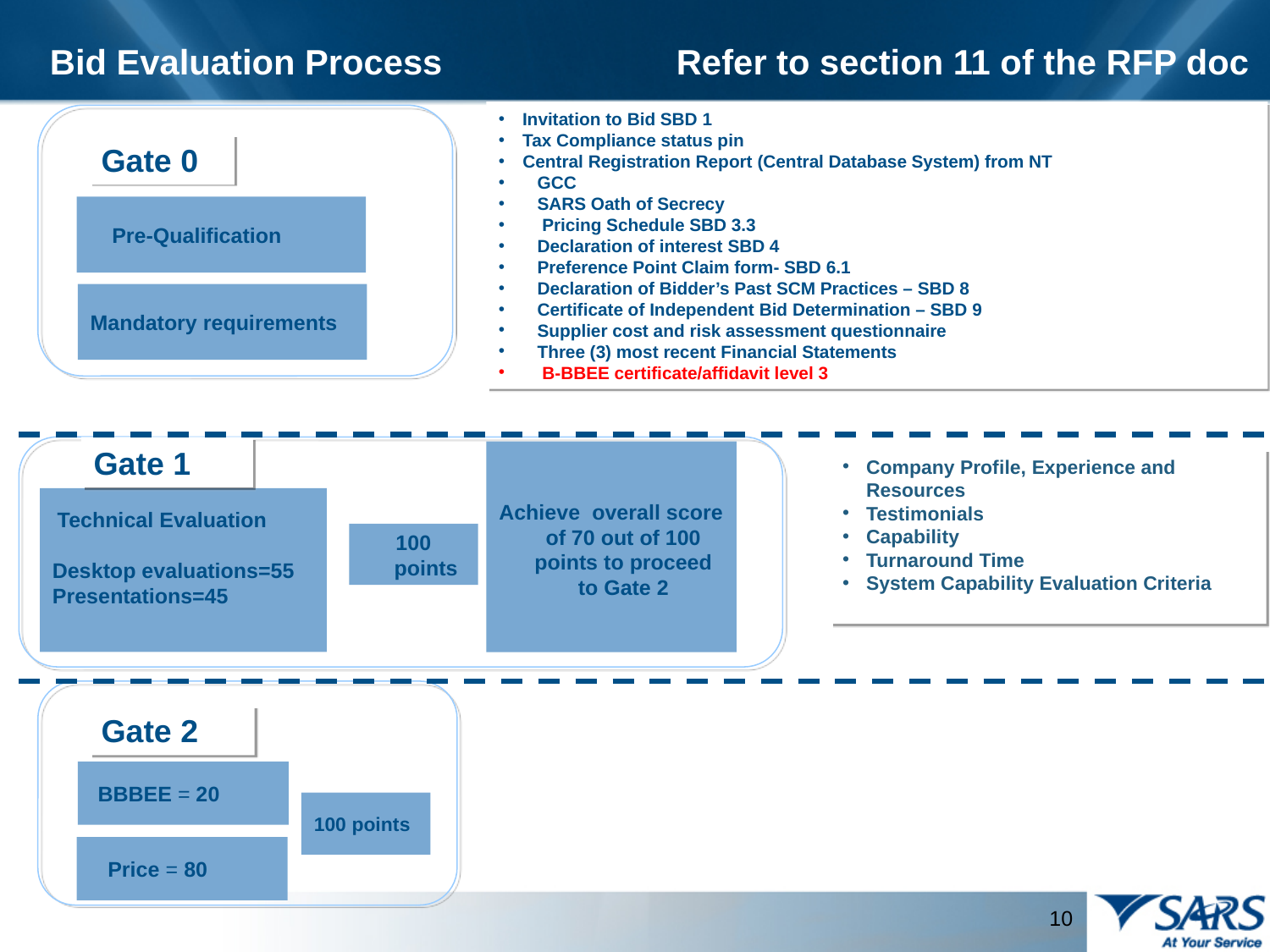

Bid Evaluation Process                        Refer to section 11 of the RFP doc
Invitation to Bid SBD 1
Tax Compliance status pin
Central Registration Report (Central Database System) from NT
   GCC
   SARS Oath of Secrecy
    Pricing Schedule SBD 3.3
   Declaration of interest SBD 4
   Preference Point Claim form- SBD 6.1
   Declaration of Bidder’s Past SCM Practices – SBD 8
   Certificate of Independent Bid Determination – SBD 9
   Supplier cost and risk assessment questionnaire
   Three (3) most recent Financial Statements
    B-BBEE certificate/affidavit level 3

Gate 0
Pre-Qualification
Mandatory requirements

Gate 1

Achieve  overall score of 70 out of 100 points to proceed to Gate 2
Company Profile, Experience and Resources
Testimonials
Capability
Turnaround Time
System Capability Evaluation Criteria

 Technical Evaluation

Desktop evaluations=55
Presentations=45

100 points

Gate 2
BBBEE = 20
100 points
Price = 80
                10